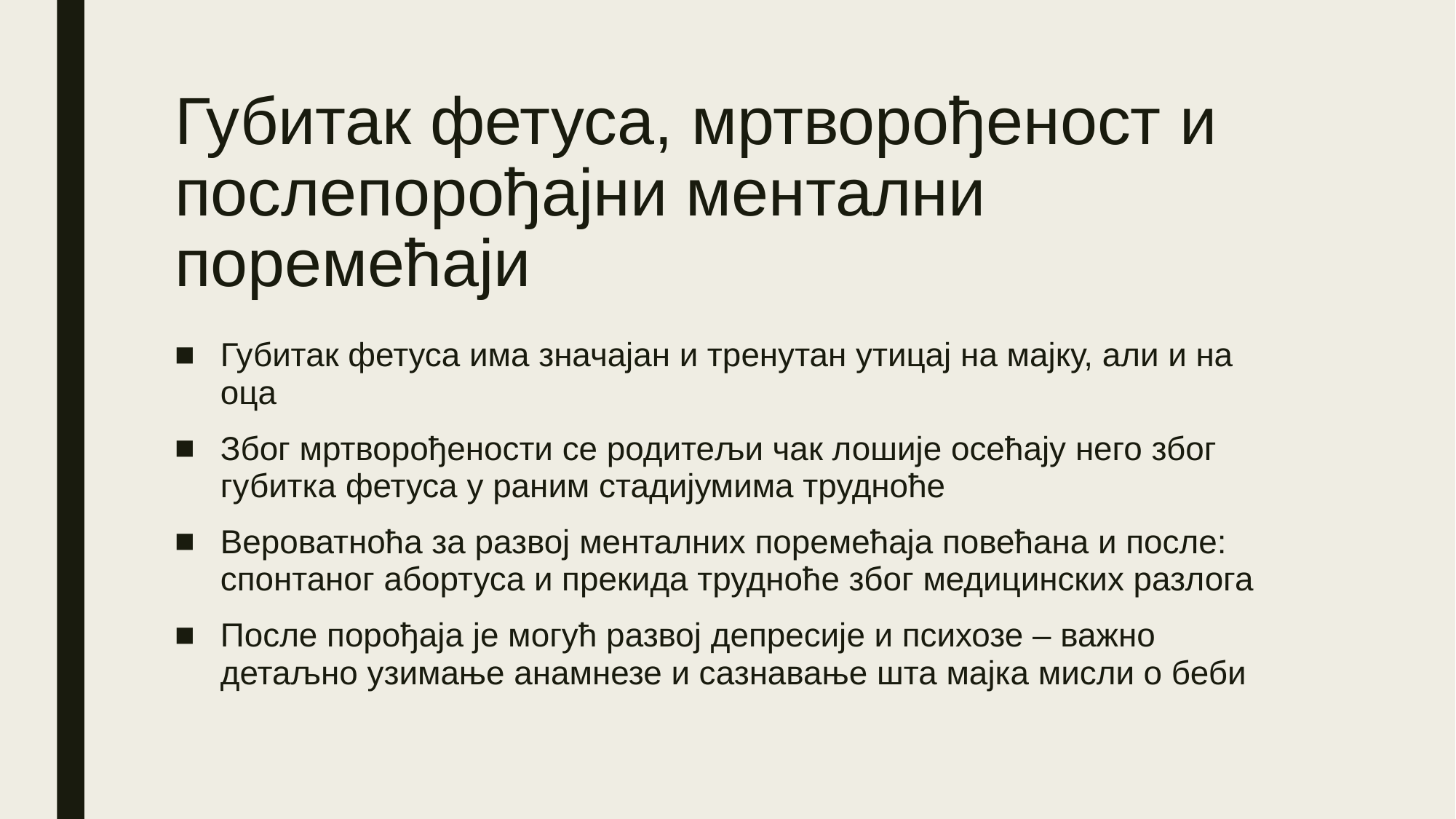

# Губитак фетуса, мртворођеност и послепорођајни ментални поремећаји

Губитак фетуса има значајан и тренутан утицај на мајку, али и на оца
Због мртворођености се родитељи чак лошије осећају него због губитка фетуса у раним стадијумима трудноће
Вероватноћа за развој менталних поремећаја повећана и после: спонтаног абортуса и прекида трудноће због медицинских разлога
После порођаја је могућ развој депресије и психозе – важно детаљно узимање анамнезе и сазнавање шта мајка мисли о беби